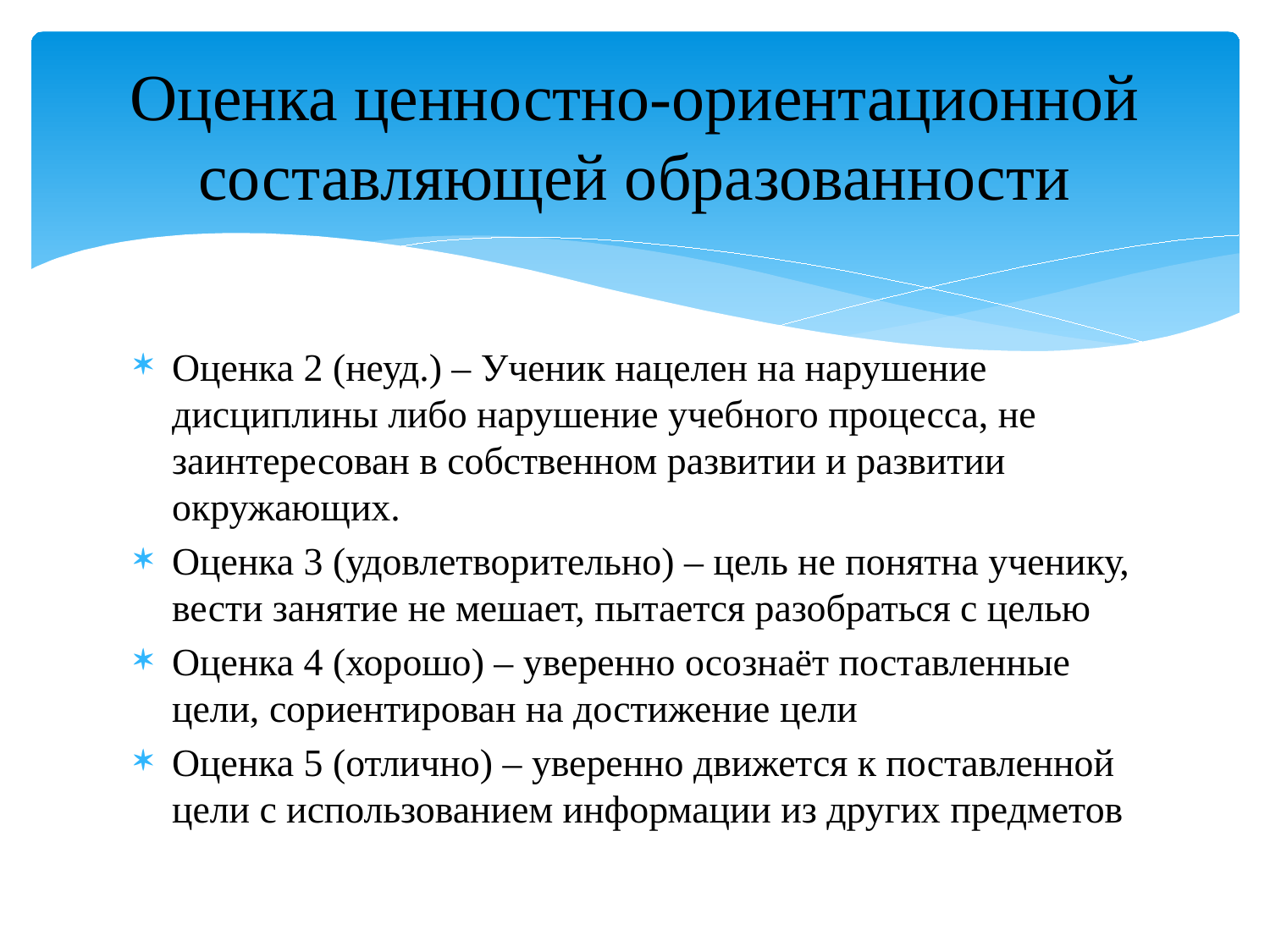

# Оценка ценностно-ориентационной составляющей образованности
Оценка 2 (неуд.) – Ученик нацелен на нарушение дисциплины либо нарушение учебного процесса, не заинтересован в собственном развитии и развитии окружающих.
Оценка 3 (удовлетворительно) – цель не понятна ученику, вести занятие не мешает, пытается разобраться с целью
Оценка 4 (хорошо) – уверенно осознаёт поставленные цели, сориентирован на достижение цели
Оценка 5 (отлично) – уверенно движется к поставленной цели с использованием информации из других предметов